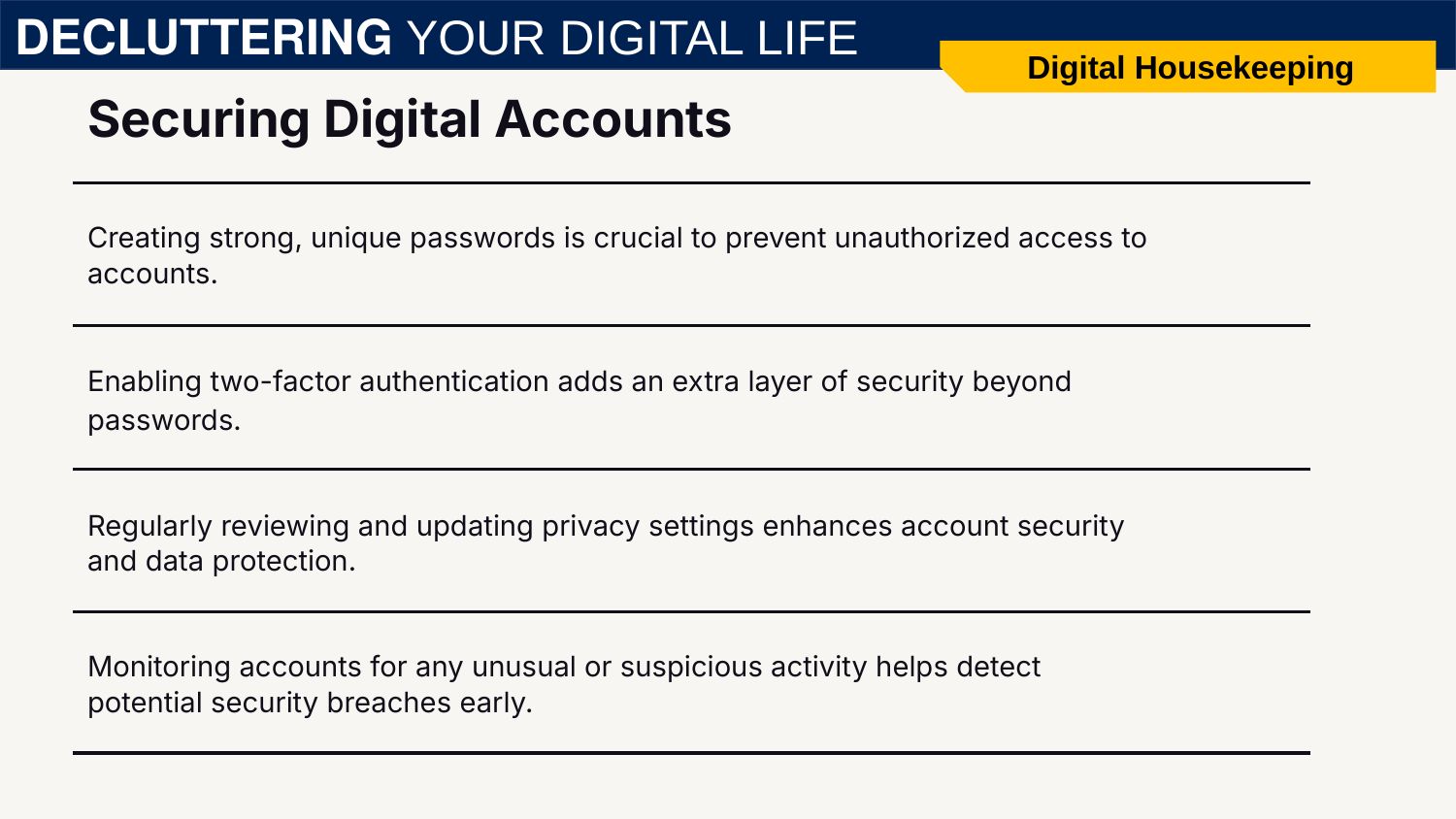

DECLUTTERING YOUR DIGITAL LIFE
Digital Housekeeping

# Securing Digital Accounts
Creating strong, unique passwords is crucial to prevent unauthorized access to accounts.
Enabling two-factor authentication adds an extra layer of security beyond passwords.
Regularly reviewing and updating privacy settings enhances account security and data protection.
Monitoring accounts for any unusual or suspicious activity helps detect potential security breaches early.